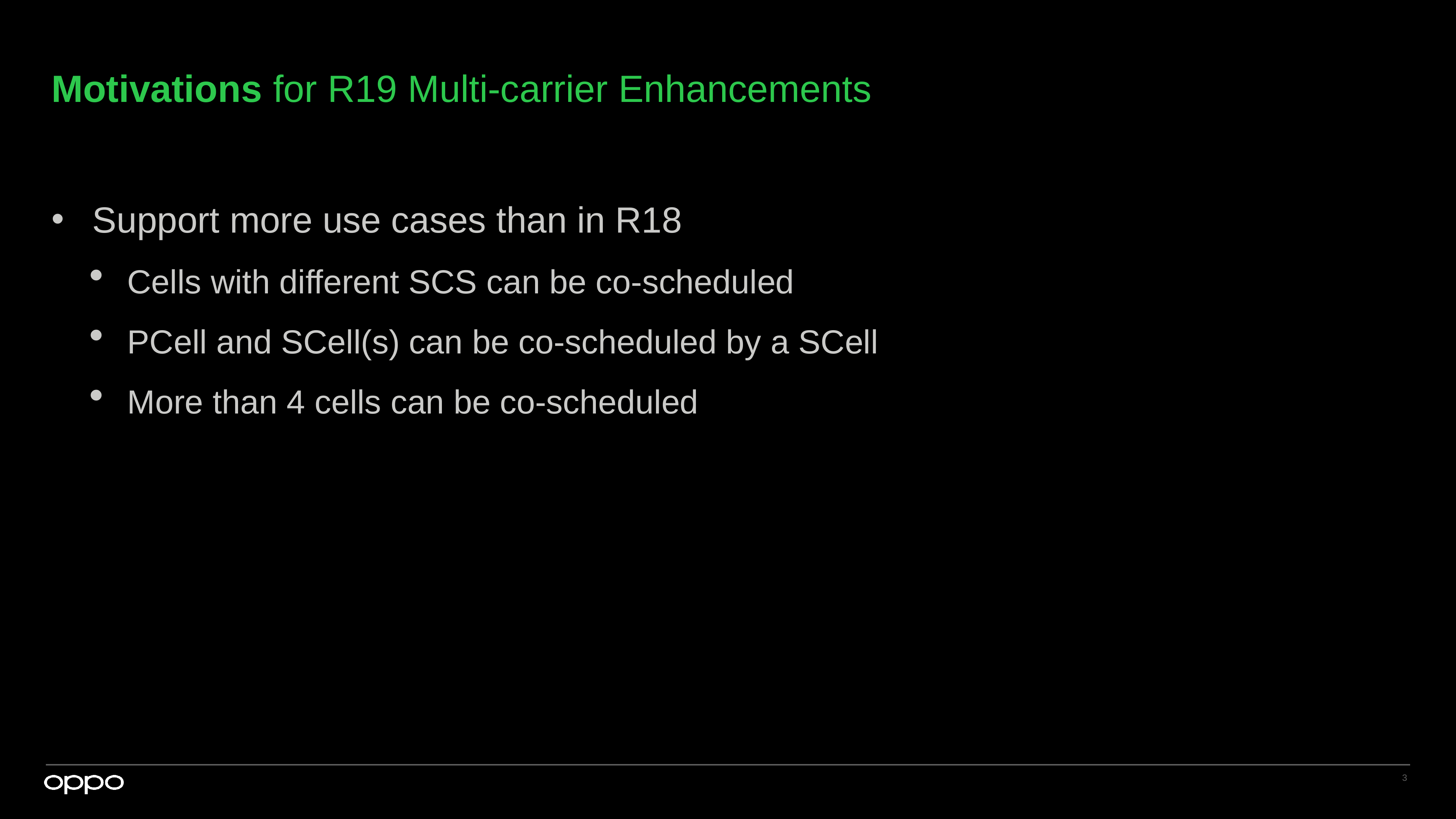

# Motivations for R19 Multi-carrier Enhancements
Support more use cases than in R18
Cells with different SCS can be co-scheduled
PCell and SCell(s) can be co-scheduled by a SCell
More than 4 cells can be co-scheduled